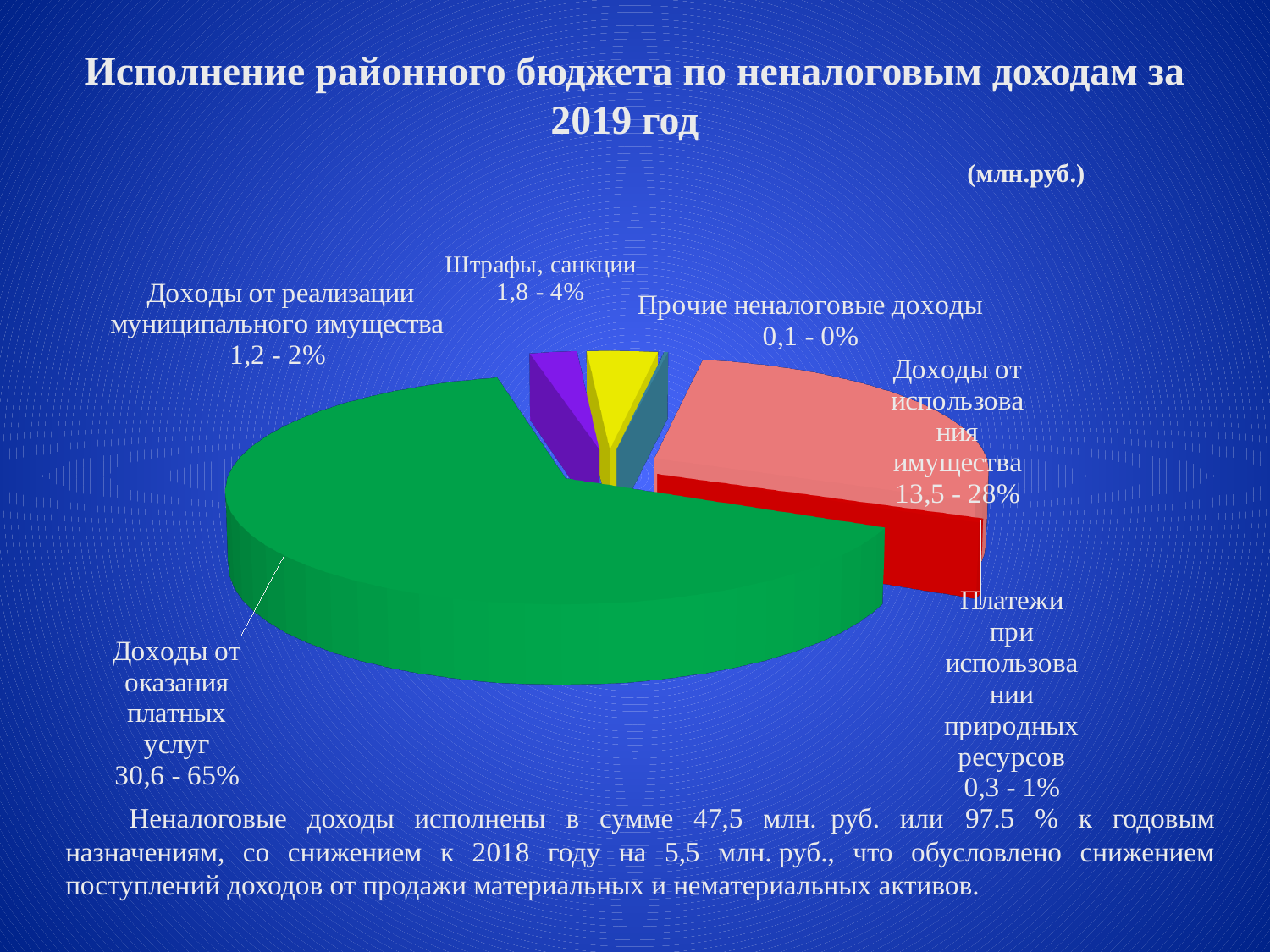

# Исполнение районного бюджета по неналоговым доходам за 2019 год (млн.руб.)

[unsupported chart]

Неналоговые доходы исполнены в сумме 47,5 млн.  руб. или 97.5 % к годовым назначениям, со снижением к 2018 году на 5,5 млн. руб., что обусловлено снижением поступлений доходов от продажи материальных и нематериальных активов.